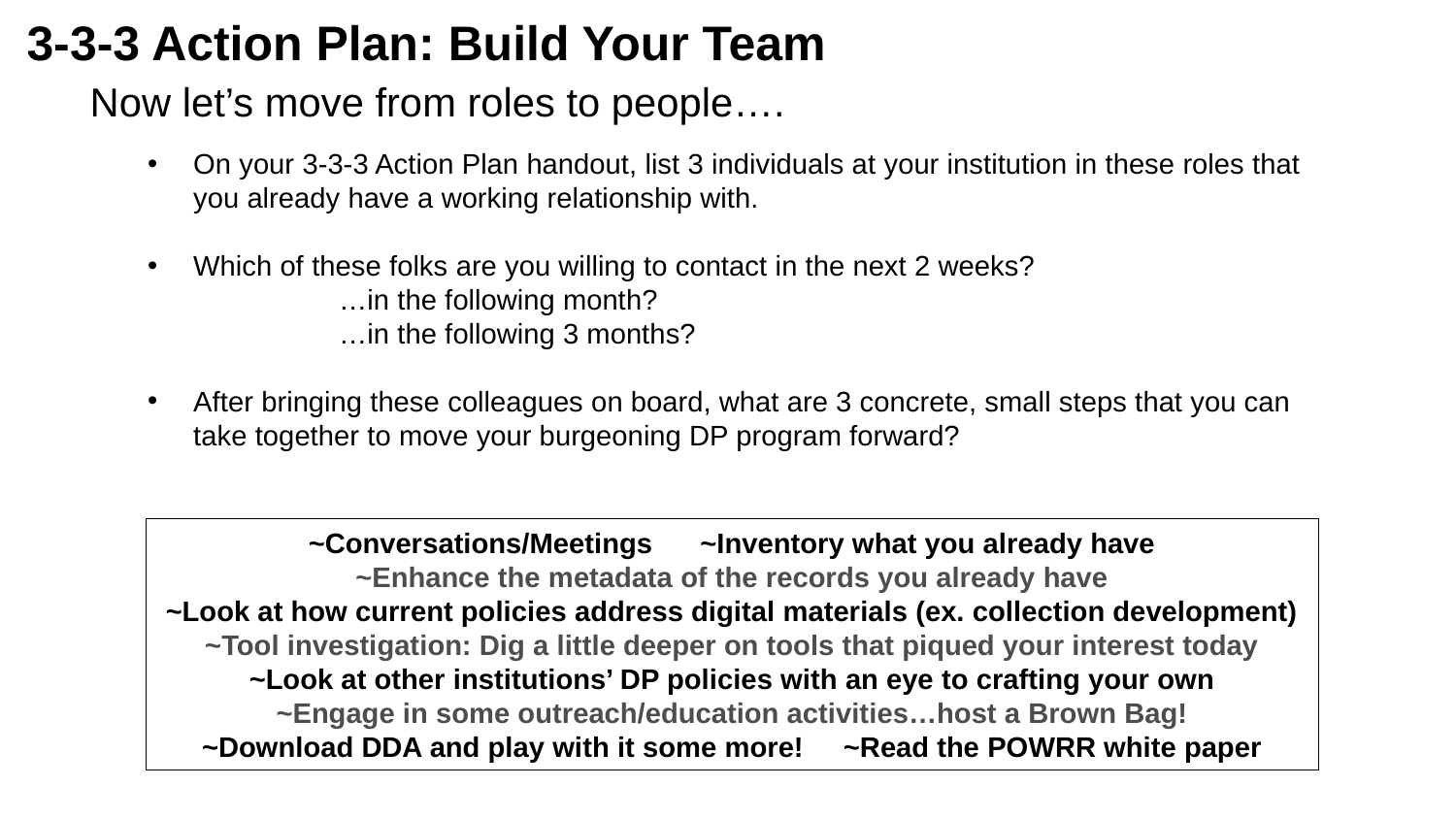

# 3-3-3 Action Plan: Build Your Team
Now let’s move from roles to people….
On your 3-3-3 Action Plan handout, list 3 individuals at your institution in these roles that you already have a working relationship with.
Which of these folks are you willing to contact in the next 2 weeks?
	…in the following month?
	…in the following 3 months?
After bringing these colleagues on board, what are 3 concrete, small steps that you can take together to move your burgeoning DP program forward?
~Conversations/Meetings      ~Inventory what you already have
~Enhance the metadata of the records you already have
~Look at how current policies address digital materials (ex. collection development)
~Tool investigation: Dig a little deeper on tools that piqued your interest today
~Look at other institutions’ DP policies with an eye to crafting your own
~Engage in some outreach/education activities…host a Brown Bag!
~Download DDA and play with it some more!     ~Read the POWRR white paper